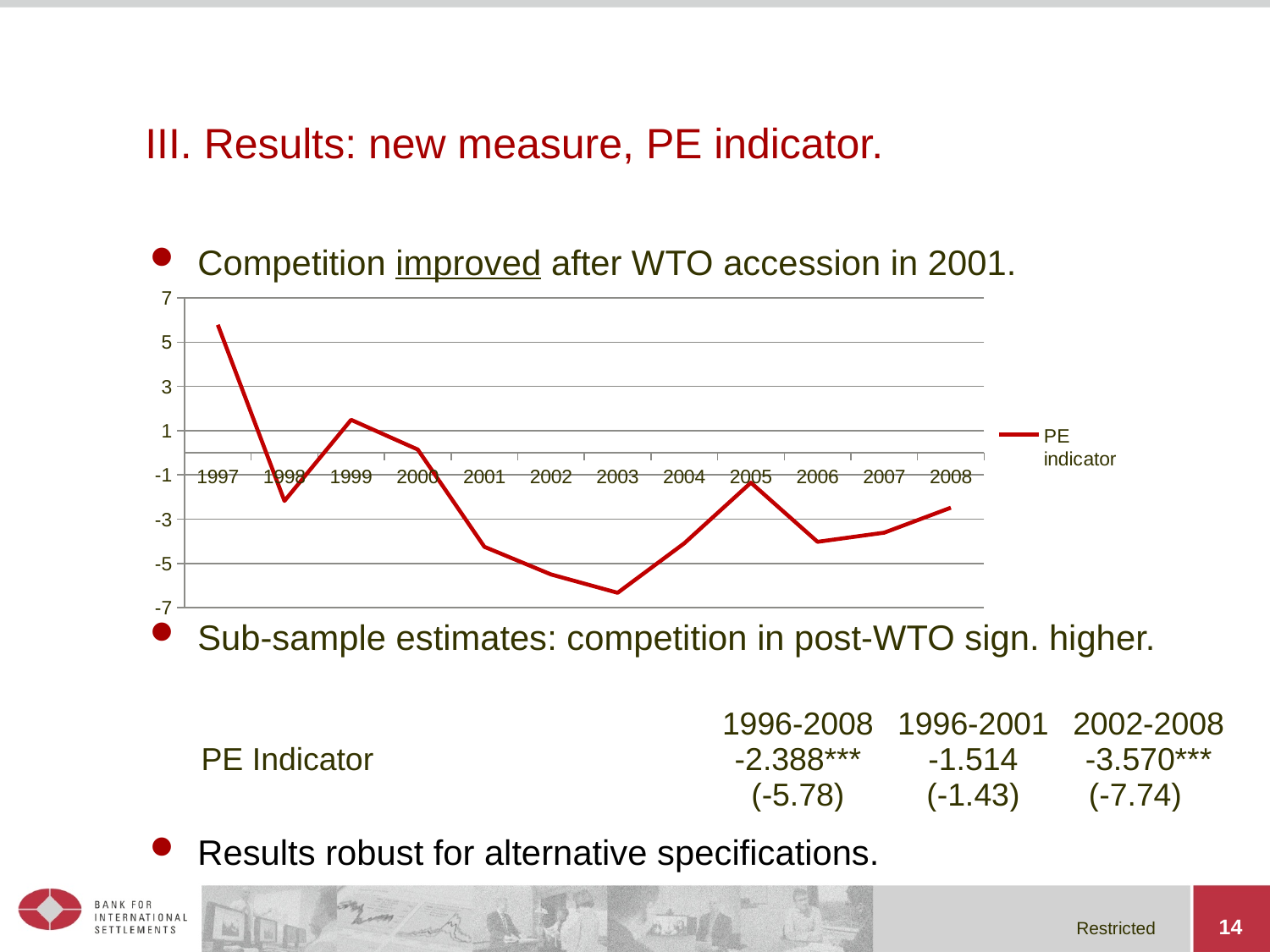

# III. Results: new measure, PE indicator.
Competition improved after WTO accession in 2001.

Sub-sample estimates: competition in post-WTO sign. higher.

Results robust for alternative specifications.

### Chart

| Category | PE indicator |
|---|---|
| 1997 | 5.783 |
| 1998 | -2.177 |
| 1999 | 1.4889999999999999 |
| 2000 | 0.14700000000000002 |
| 2001 | -4.25 |
| 2002 | -5.497 |
| 2003 | -6.326999999999999 |
| 2004 | -4.092 |
| 2005 | -1.352 |
| 2006 | -4.023999999999999 |
| 2007 | -3.6109999999999998 |
| 2008 | -2.4819999999999998 |
|  | 1996-2008 | 1996-2001 | 2002-2008 |
| --- | --- | --- | --- |
| PE Indicator | -2.388\*\*\* | -1.514 | -3.570\*\*\* |
|  | (-5.78) | (-1.43) | (-7.74) |
14